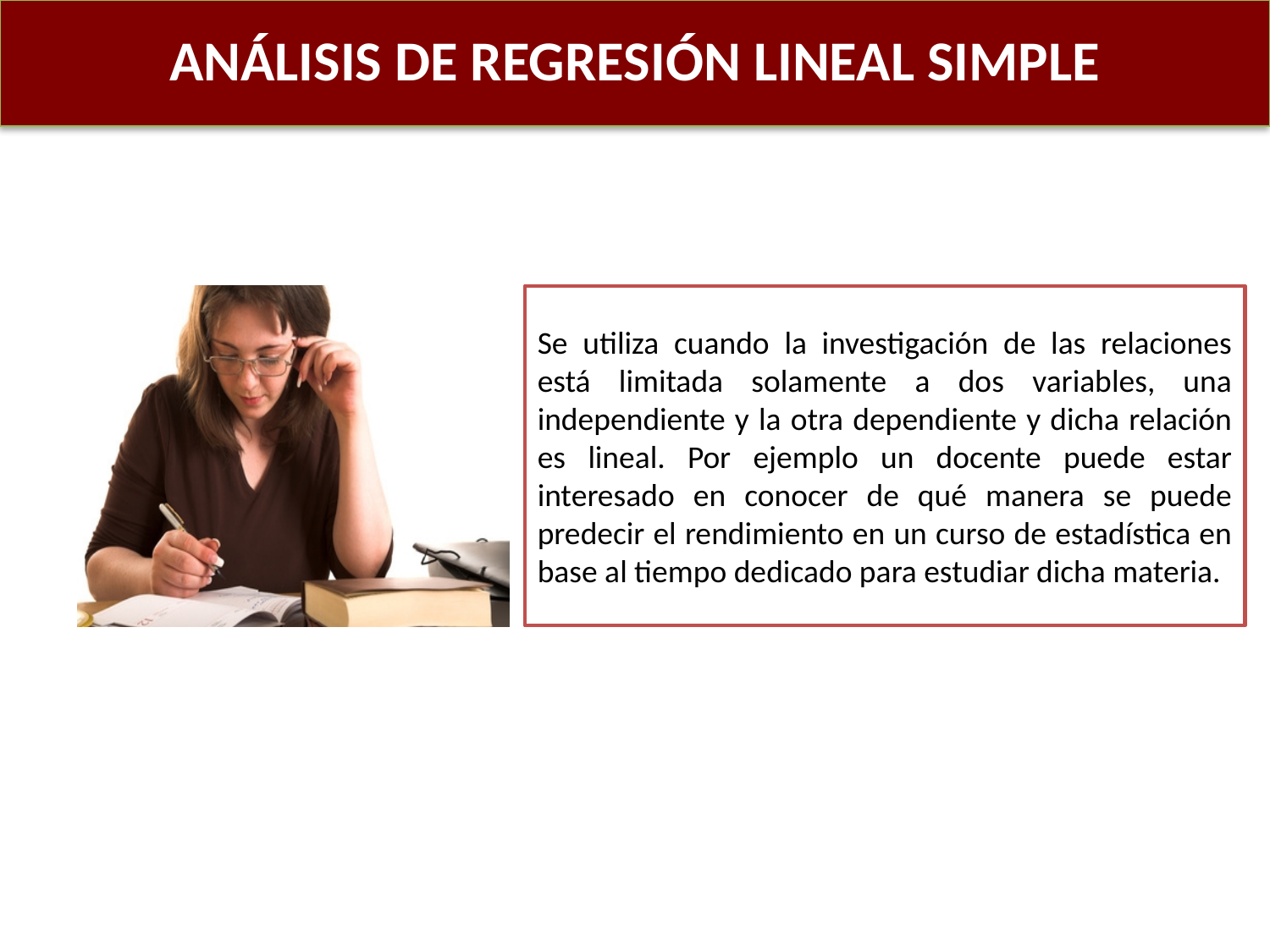

ANÁLISIS DE REGRESIÓN LINEAL SIMPLE

Se utiliza cuando la investigación de las relaciones está limitada solamente a dos variables, una independiente y la otra dependiente y dicha relación es lineal. Por ejemplo un docente puede estar interesado en conocer de qué manera se puede predecir el rendimiento en un curso de estadística en base al tiempo dedicado para estudiar dicha materia.